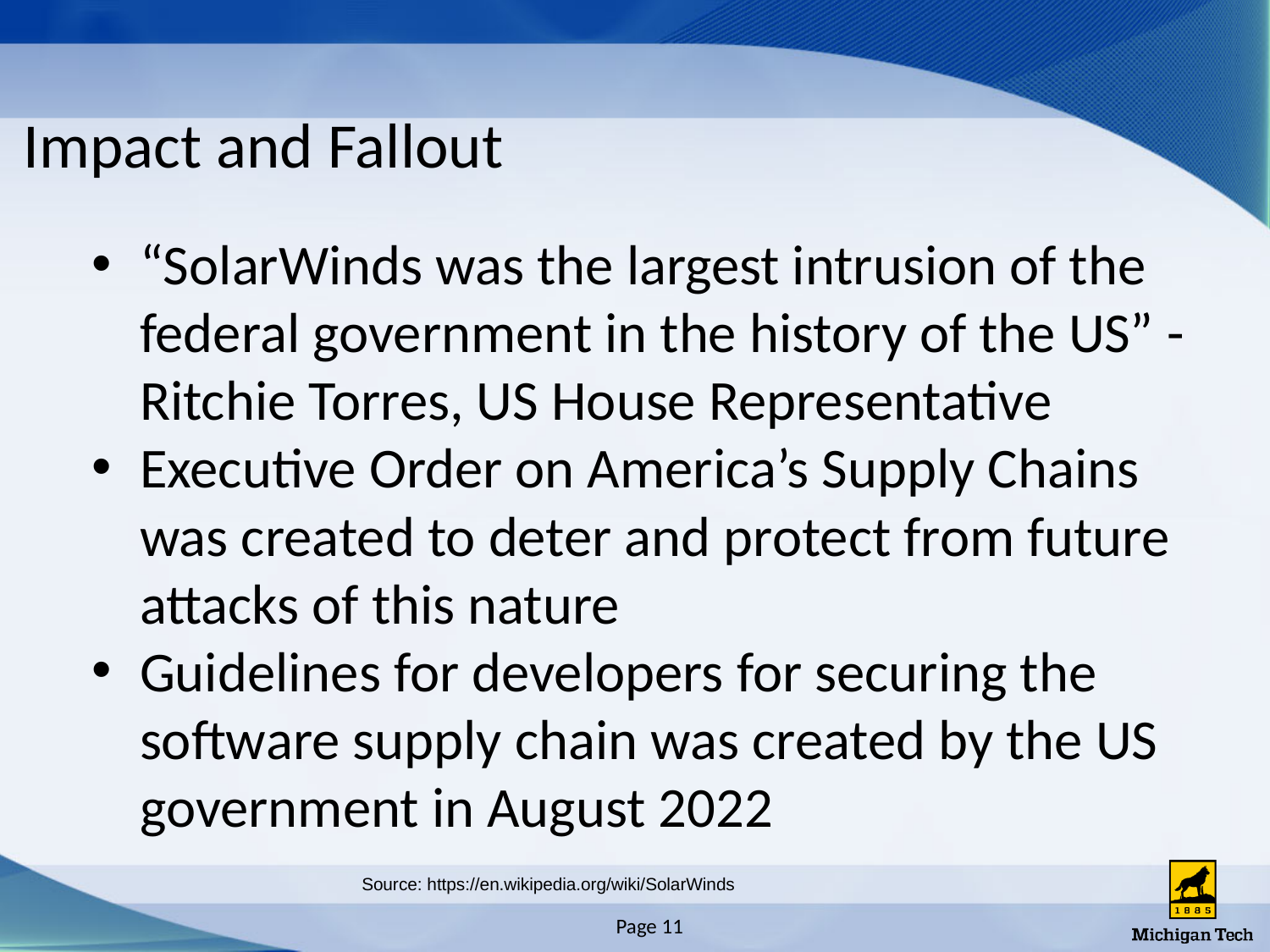

# Impact and Fallout
“SolarWinds was the largest intrusion of the federal government in the history of the US” - Ritchie Torres, US House Representative
Executive Order on America’s Supply Chains was created to deter and protect from future attacks of this nature
Guidelines for developers for securing the software supply chain was created by the US government in August 2022
Source: https://en.wikipedia.org/wiki/SolarWinds